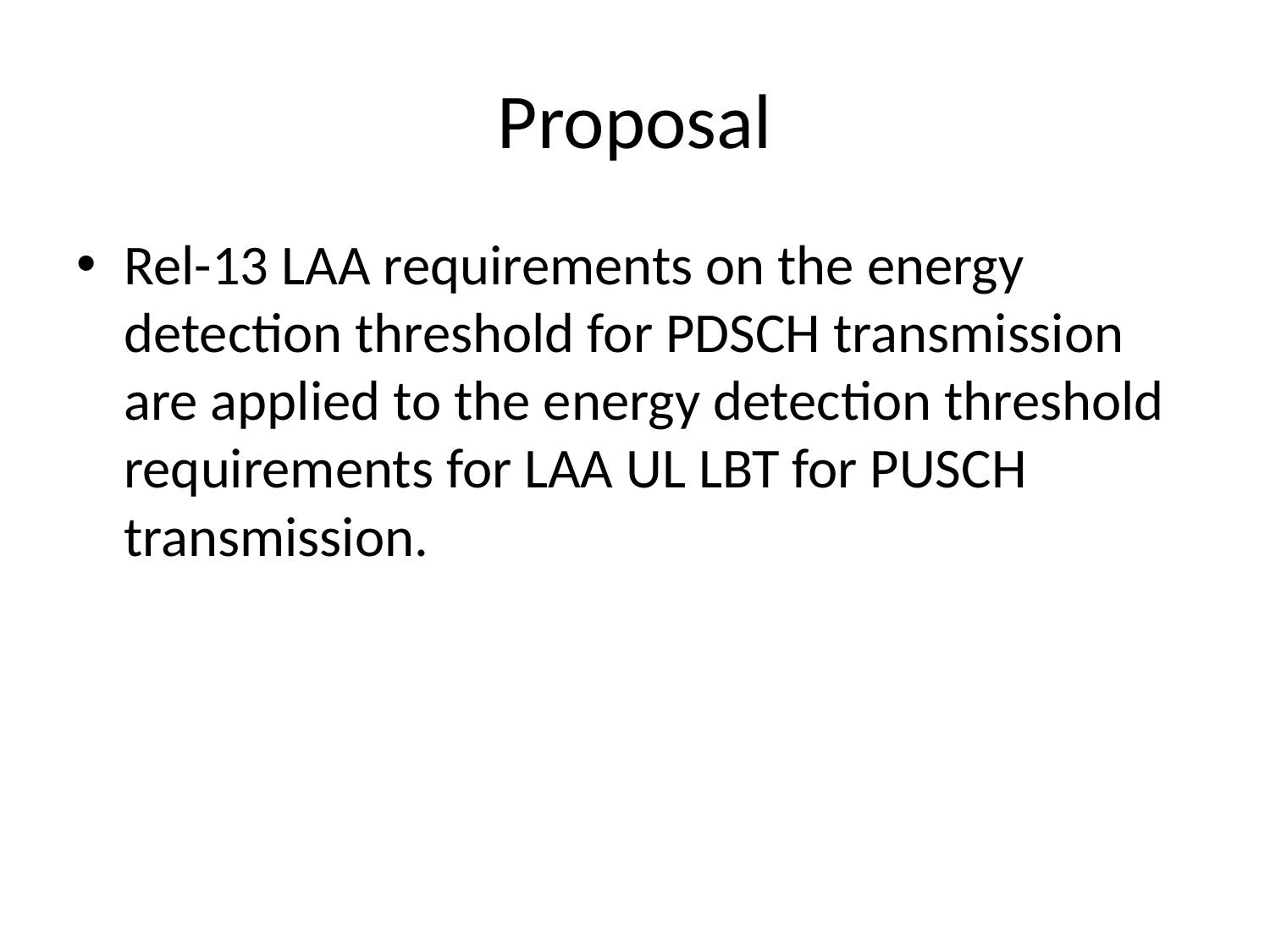

# Proposal
Rel-13 LAA requirements on the energy detection threshold for PDSCH transmission are applied to the energy detection threshold requirements for LAA UL LBT for PUSCH transmission.